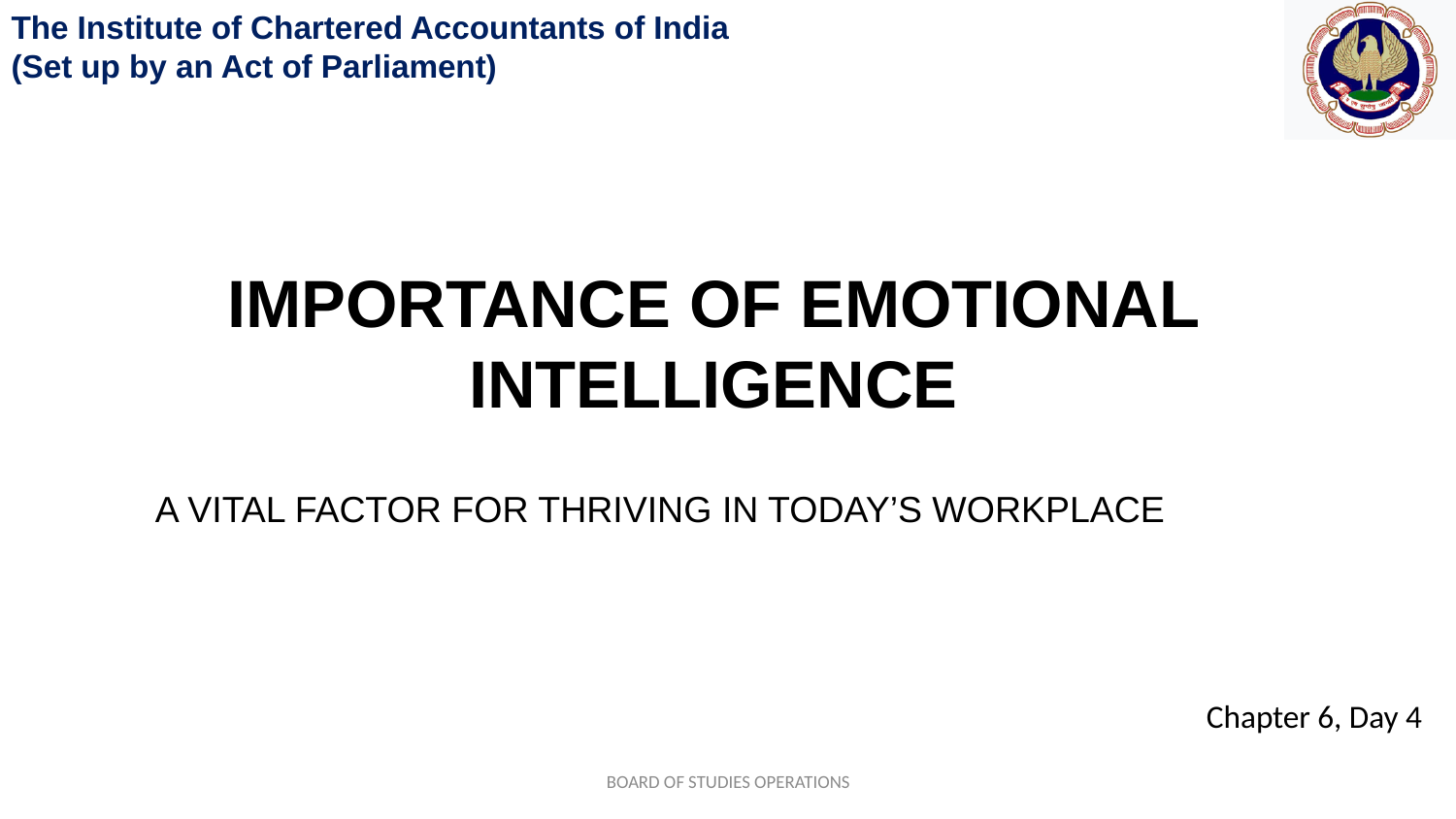

IMPORTANCE OF EMOTIONAL INTELLIGENCE
A VITAL FACTOR FOR THRIVING IN TODAY’S WORKPLACE
BOARD OF STUDIES OPERATIONS